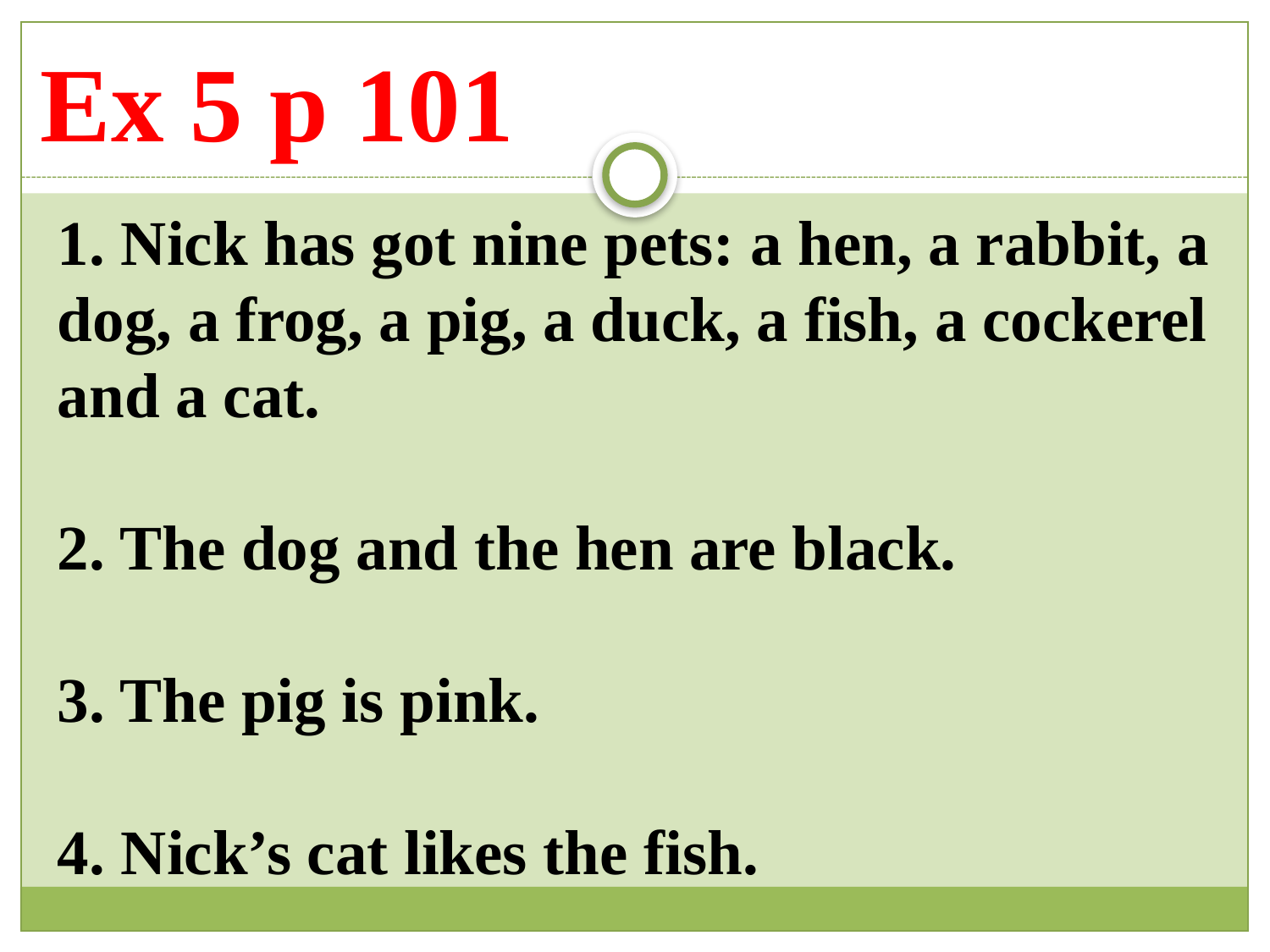

Ex 5 p 101
1. Nick has got nine pets: a hen, a rabbit, a dog, a frog, a pig, a duck, a fish, a cockerel and a cat.

2. The dog and the hen are black.

3. The pig is pink.

4. Nick’s cat likes the fish.